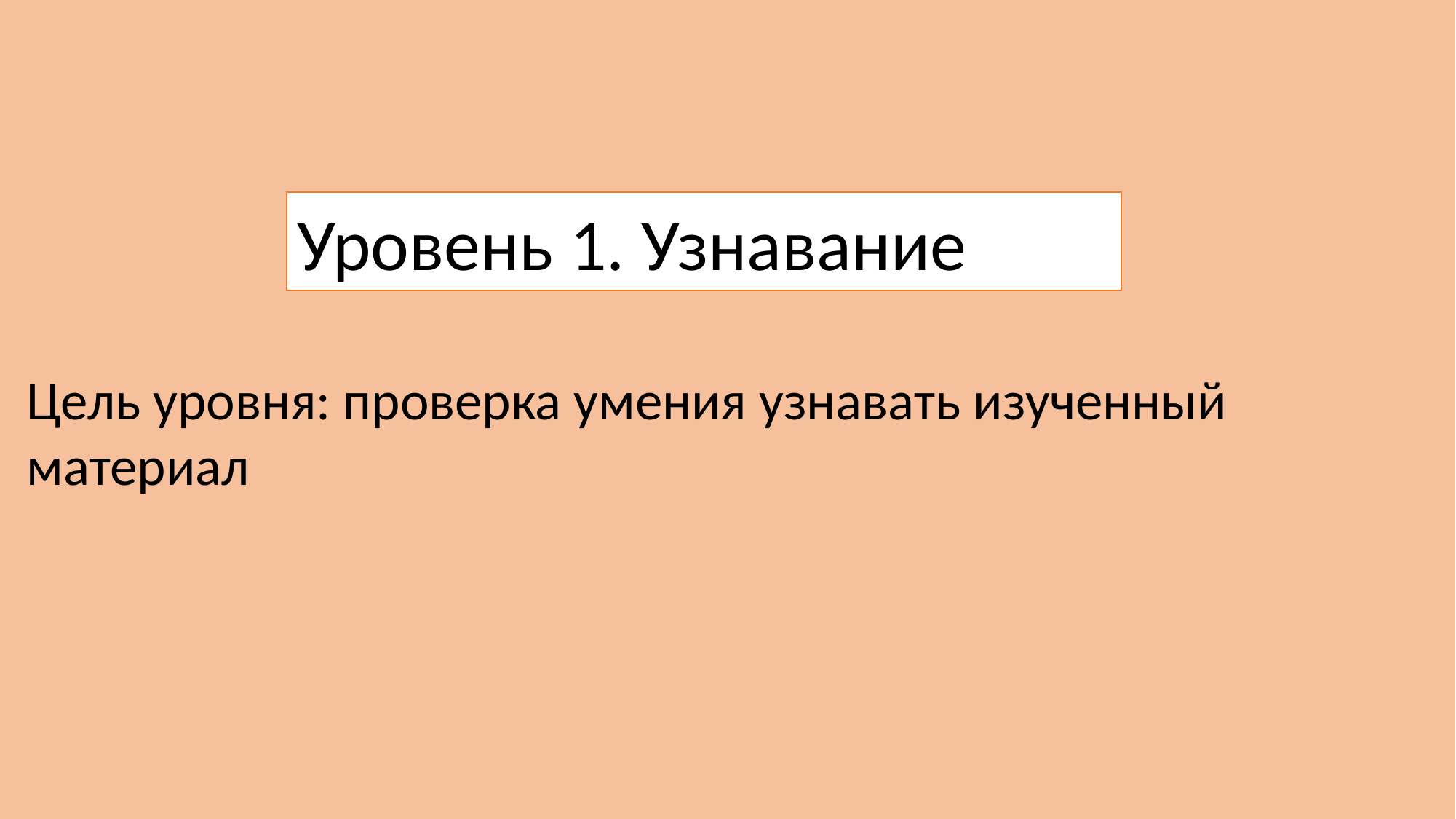

Уровень 1. Узнавание
Цель уровня: проверка умения узнавать изученный материал